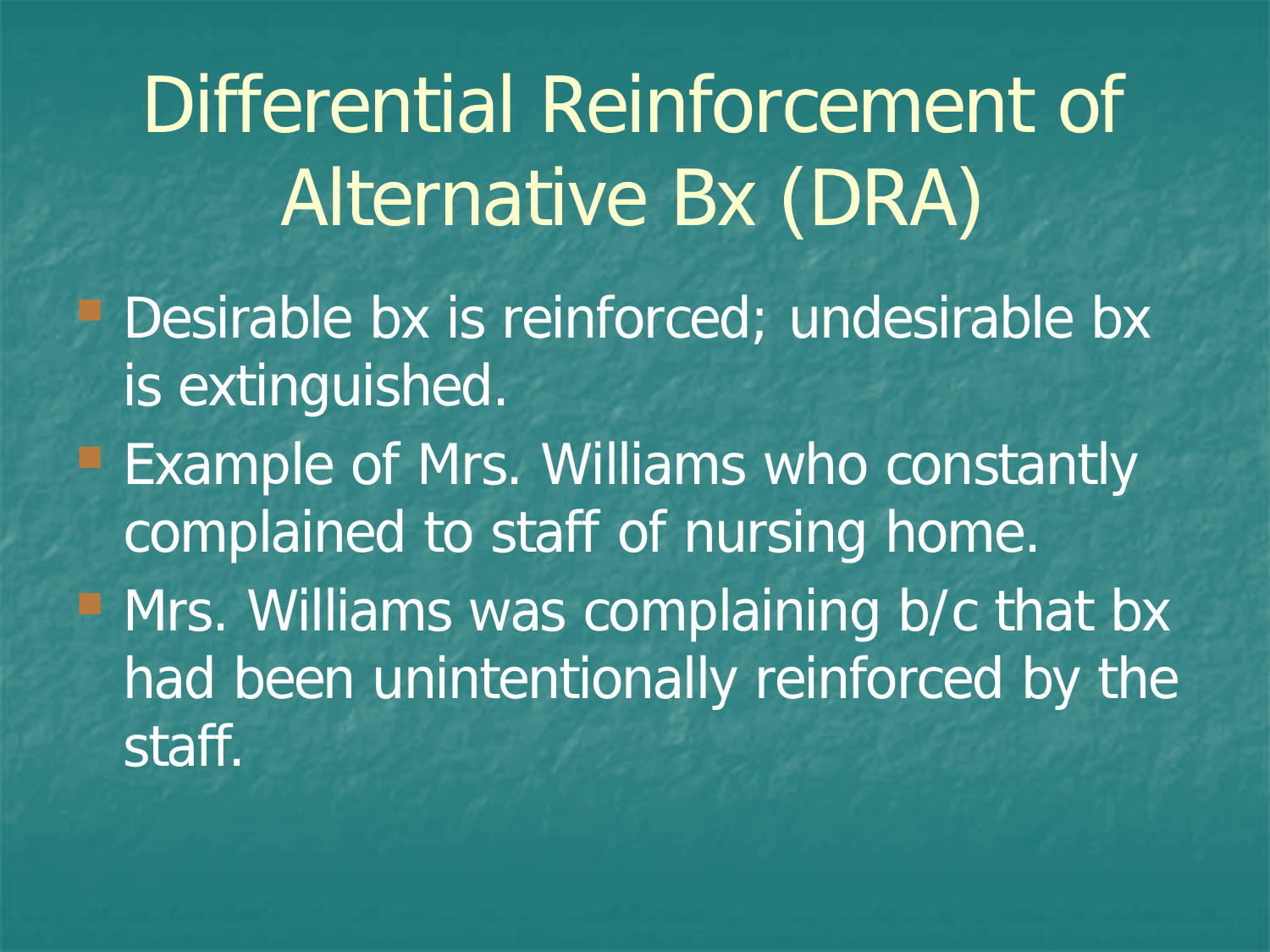

# Differential Reinforcement of Alternative Bx (DRA)
Desirable bx is reinforced; undesirable bx is extinguished.
Example of Mrs. Williams who constantly complained to staff of nursing home.
Mrs. Williams was complaining b/c that bx had been unintentionally reinforced by the staff.